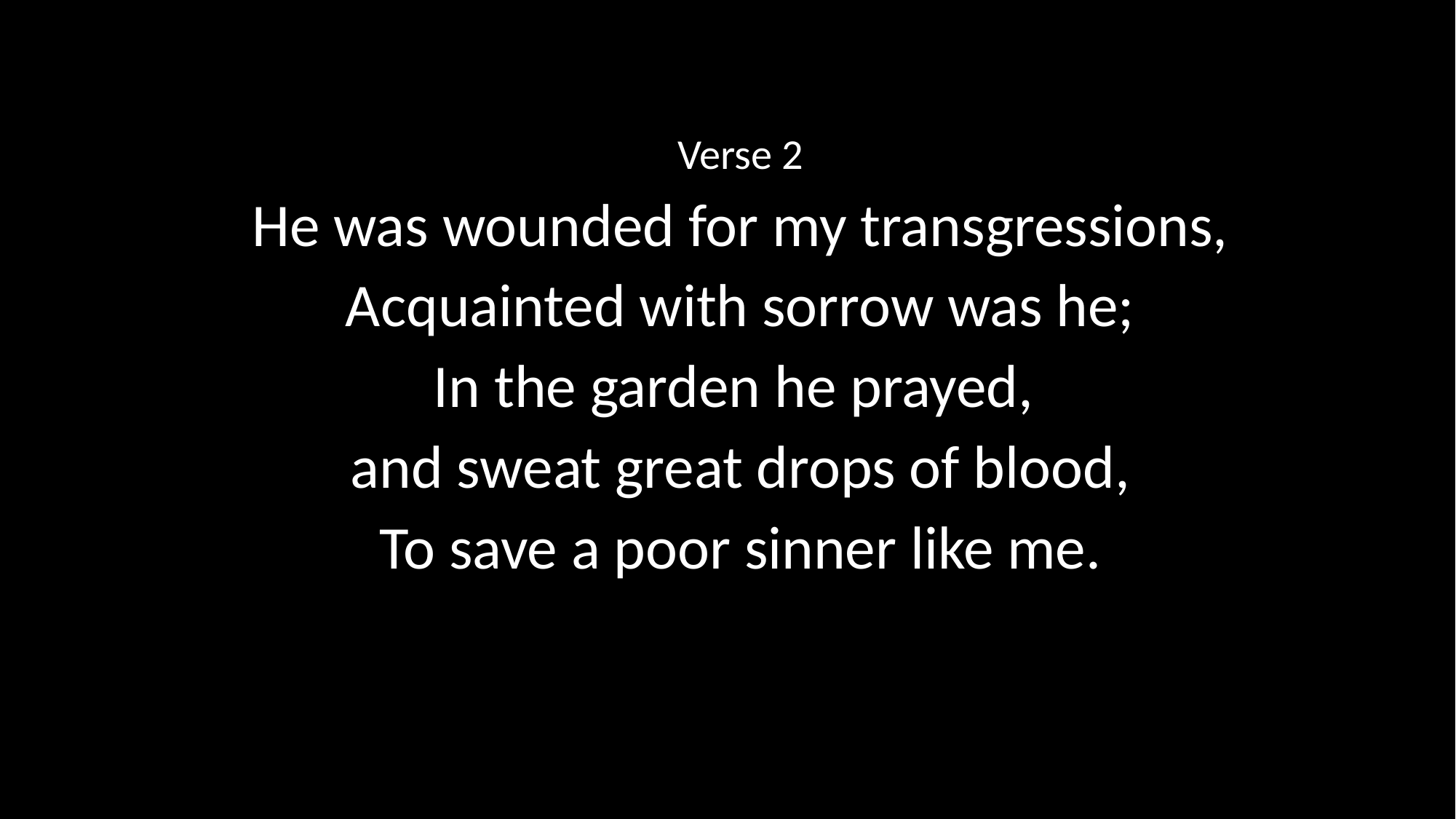

Verse 2
He was wounded for my transgressions,
Acquainted with sorrow was he;
In the garden he prayed,
and sweat great drops of blood,
To save a poor sinner like me.